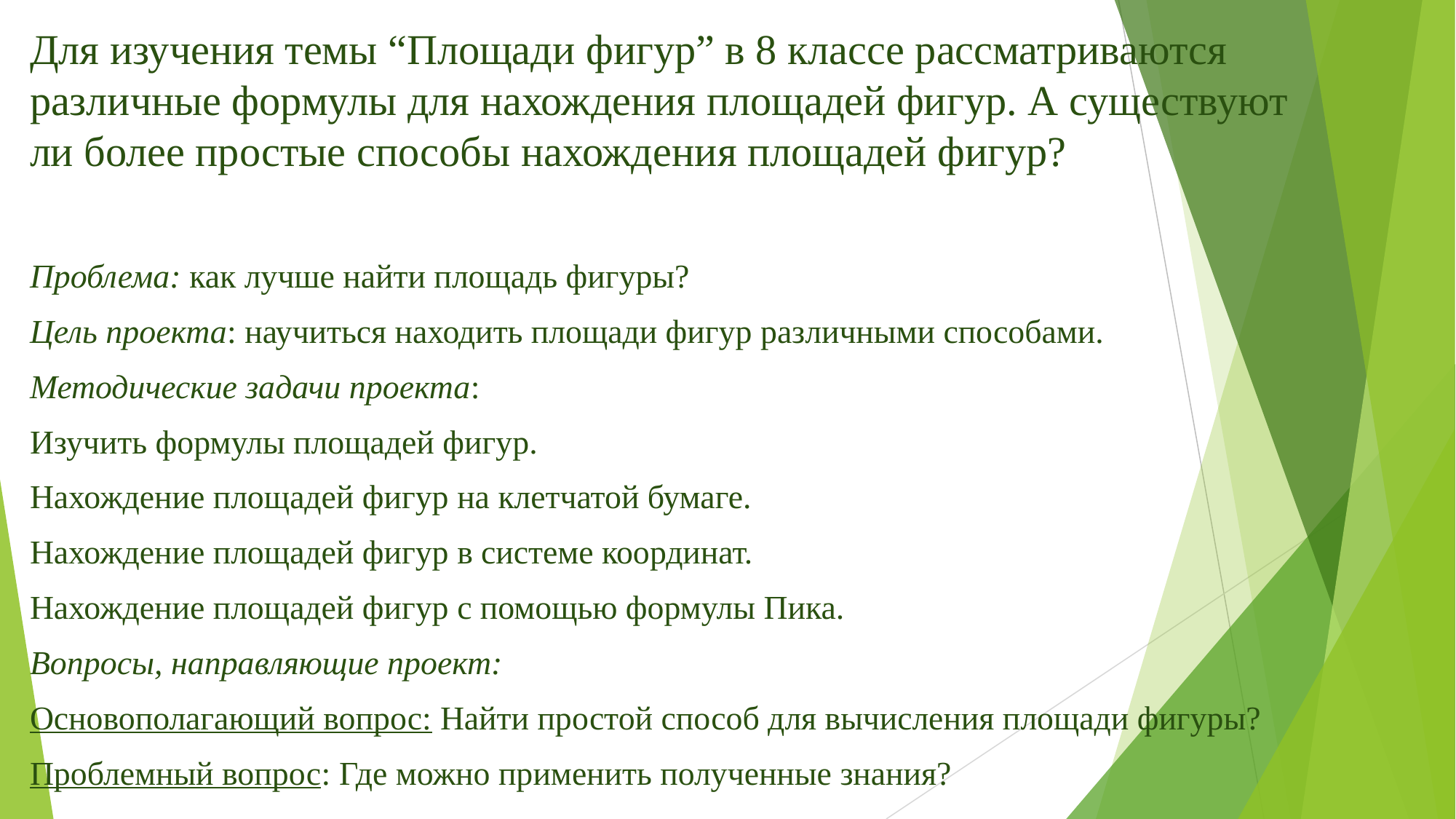

Для изучения темы “Площади фигур” в 8 классе рассматриваются различные формулы для нахождения площадей фигур. А существуют ли более простые способы нахождения площадей фигур?

Проблема: как лучше найти площадь фигуры?
Цель проекта: научиться находить площади фигур различными способами.
Методические задачи проекта:
Изучить формулы площадей фигур.
Нахождение площадей фигур на клетчатой бумаге.
Нахождение площадей фигур в системе координат.
Нахождение площадей фигур с помощью формулы Пика.
Вопросы, направляющие проект:
Основополагающий вопрос: Найти простой способ для вычисления площади фигуры?
Проблемный вопрос: Где можно применить полученные знания?